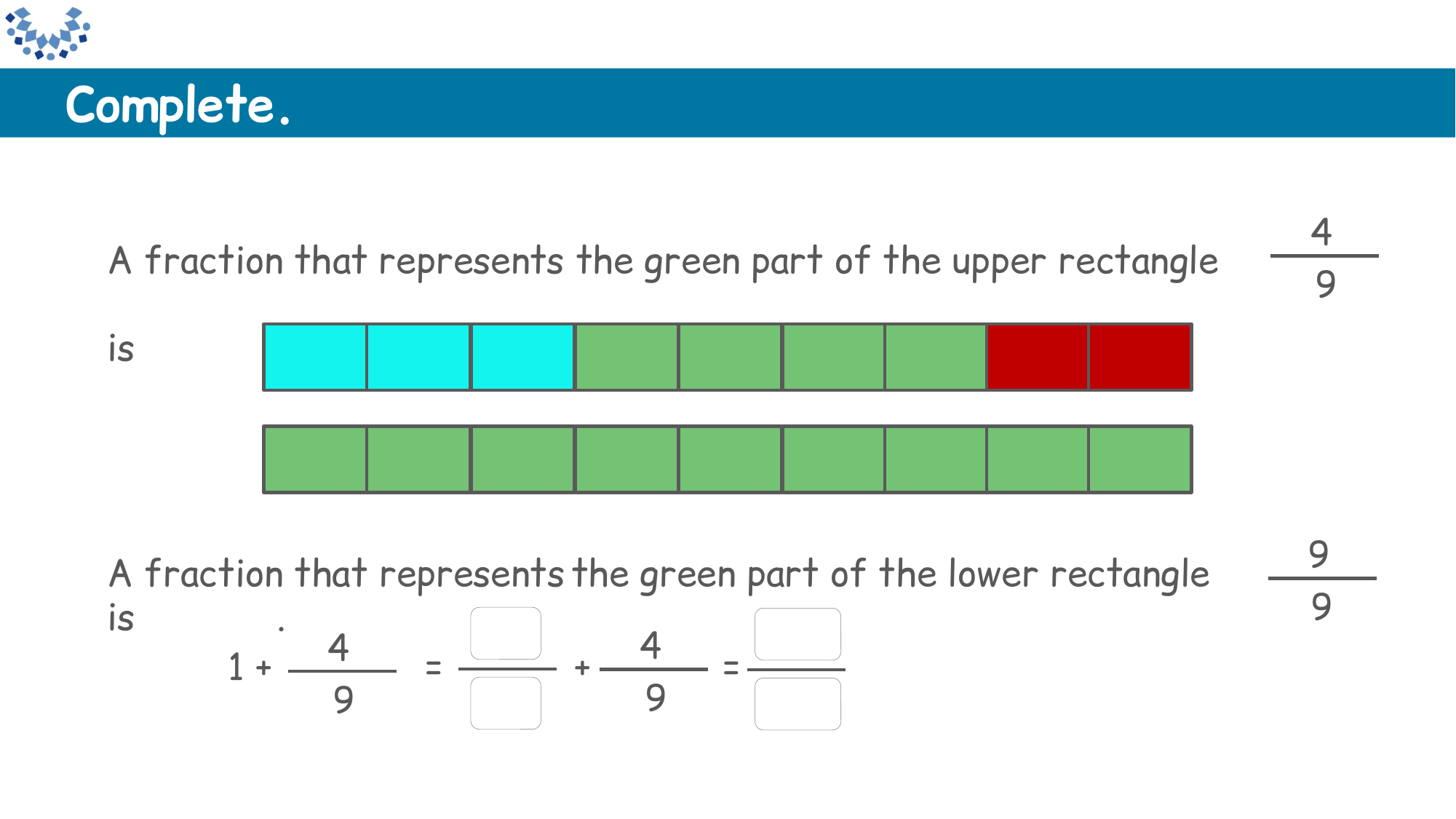

Complete.
A fraction that represents the green part of the upper rectangle is            .
4
9

9
9
A fraction that represents the green part of the lower rectangle is             .

4
9
1 +              =            +            =
4
9